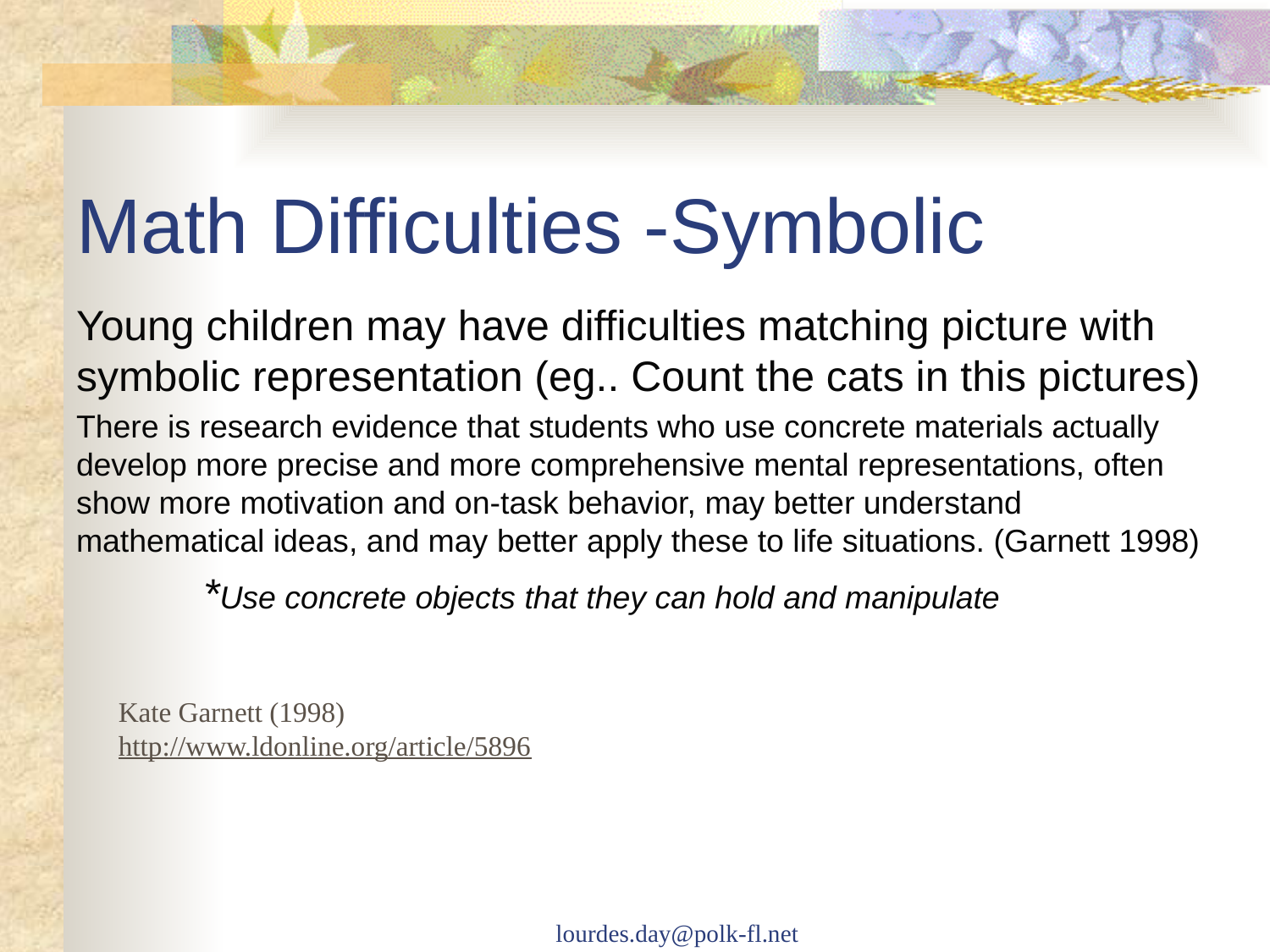

# Math Difficulties -Symbolic
Young children may have difficulties matching picture with symbolic representation (eg.. Count the cats in this pictures)
There is research evidence that students who use concrete materials actually develop more precise and more comprehensive mental representations, often show more motivation and on-task behavior, may better understand mathematical ideas, and may better apply these to life situations. (Garnett 1998)
	*Use concrete objects that they can hold and manipulate

Kate Garnett (1998)
http://www.ldonline.org/article/5896
lourdes.day@polk-fl.net